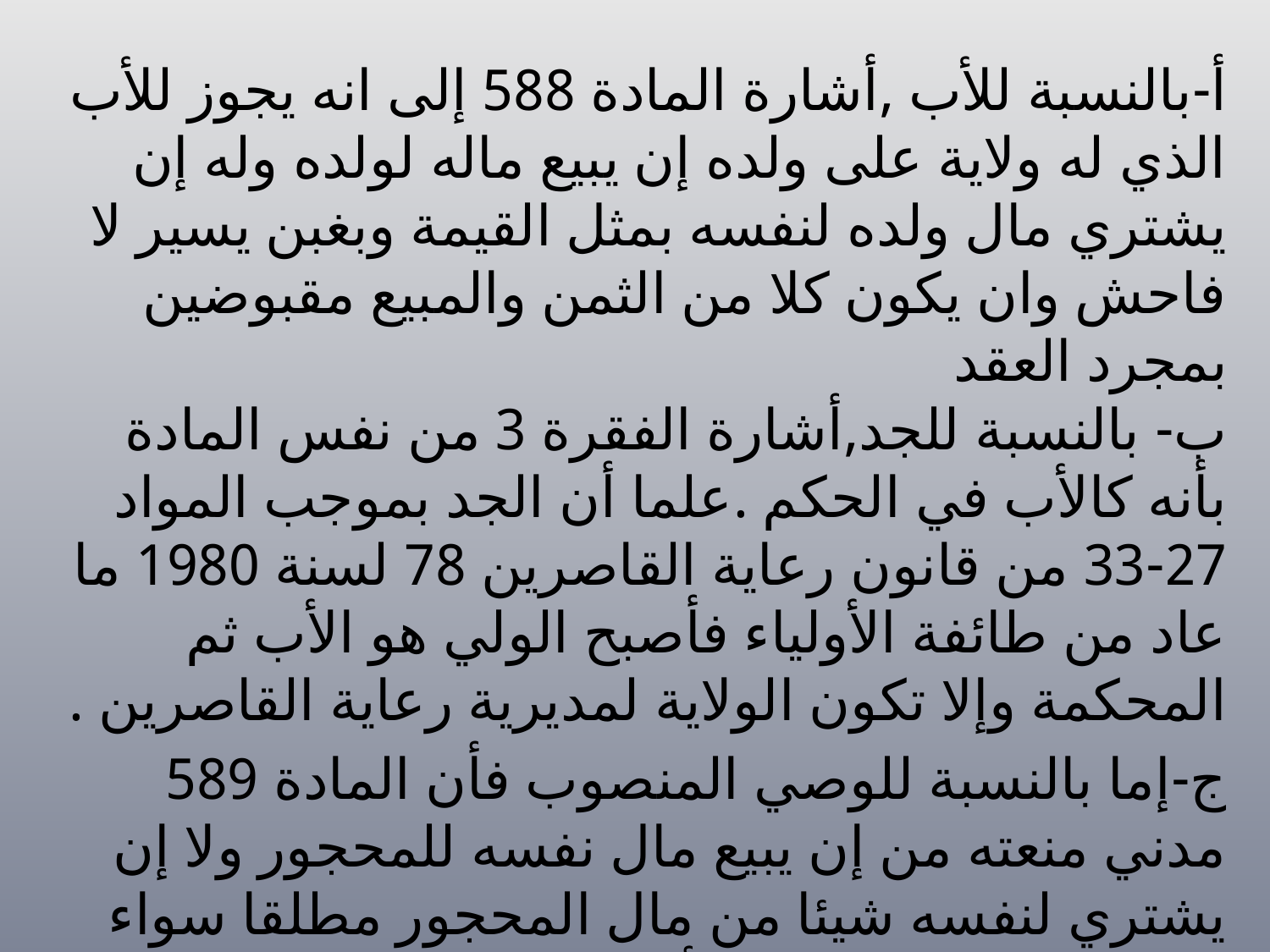

# أ-بالنسبة للأب ,أشارة المادة 588 إلى انه يجوز للأب الذي له ولاية على ولده إن يبيع ماله لولده وله إن يشتري مال ولده لنفسه بمثل القيمة وبغبن يسير لا فاحش وان يكون كلا من الثمن والمبيع مقبوضين بمجرد العقد
ب- بالنسبة للجد,أشارة الفقرة 3 من نفس المادة بأنه كالأب في الحكم .علما أن الجد بموجب المواد 27-33 من قانون رعاية القاصرين 78 لسنة 1980 ما عاد من طائفة الأولياء فأصبح الولي هو الأب ثم المحكمة وإلا تكون الولاية لمديرية رعاية القاصرين .
ج-إما بالنسبة للوصي المنصوب فأن المادة 589 مدني منعته من إن يبيع مال نفسه للمحجور ولا إن يشتري لنفسه شيئا من مال المحجور مطلقا سواء كان ذلك خيرا للمحجور أم لا.